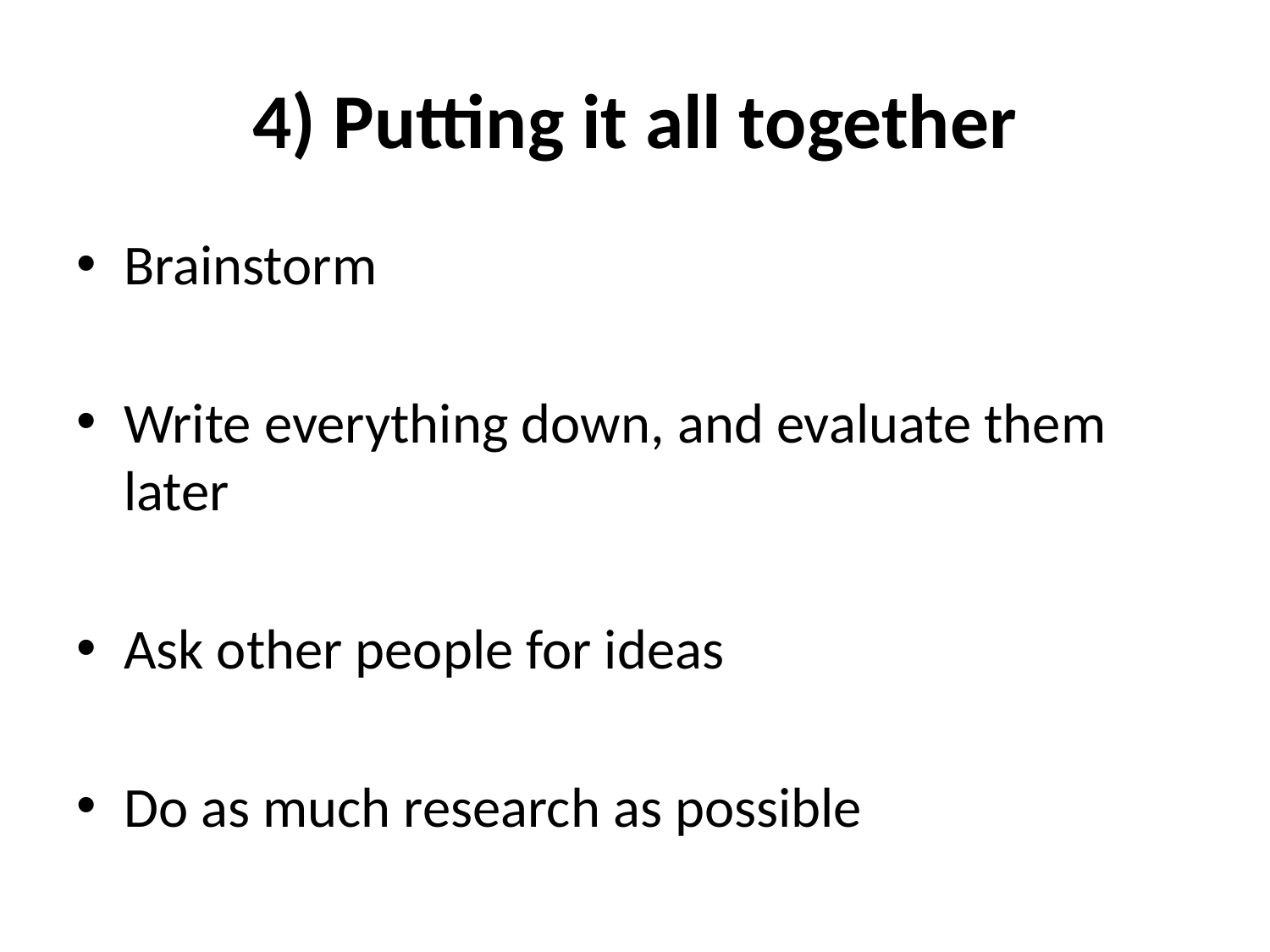

# 4) Putting it all together
Brainstorm

Write everything down, and evaluate them later

Ask other people for ideas

Do as much research as possible